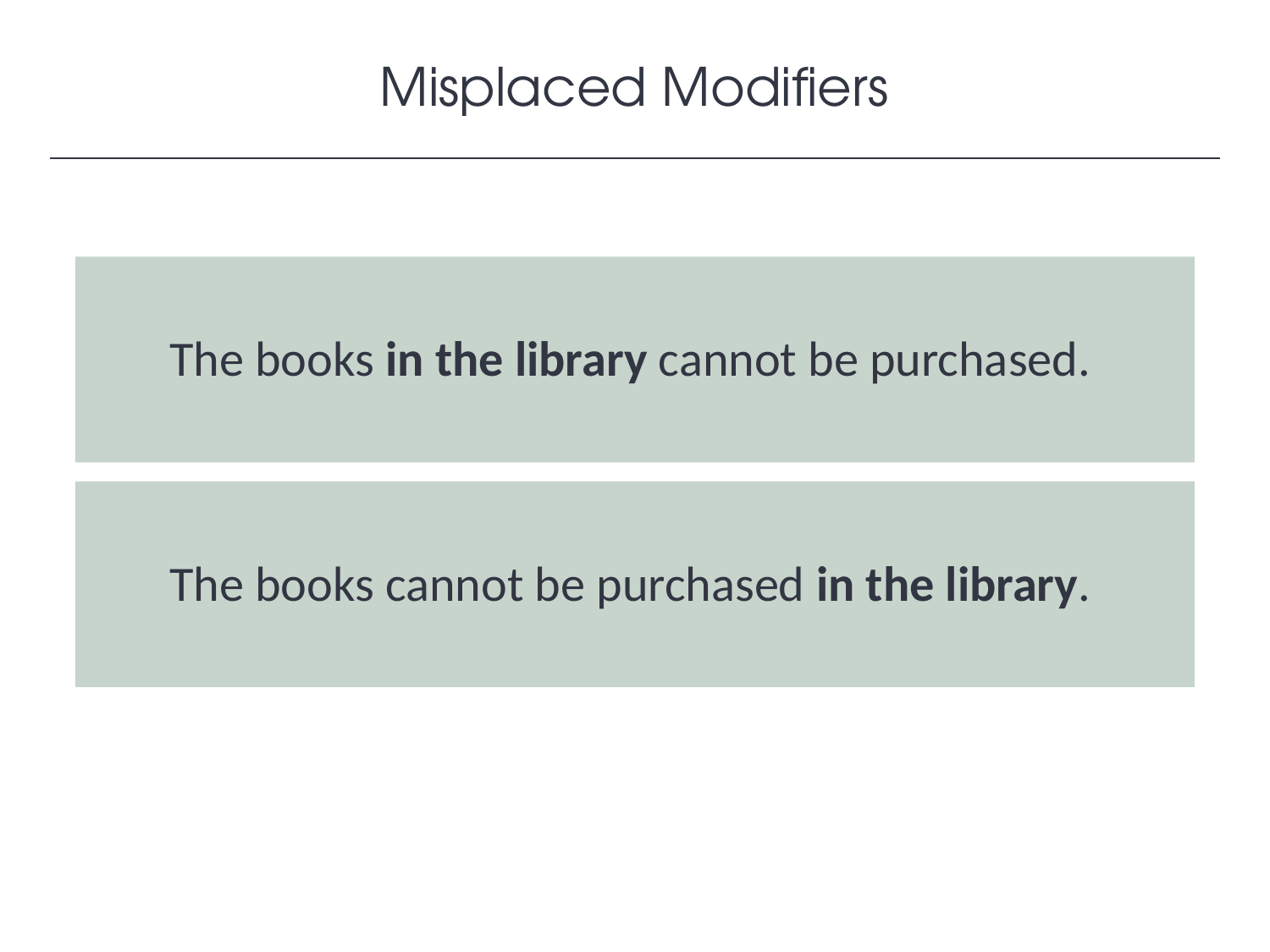

Misplaced Modifiers
HAWKES LEARNING

The books in the library cannot be purchased.

The books cannot be purchased in the library.